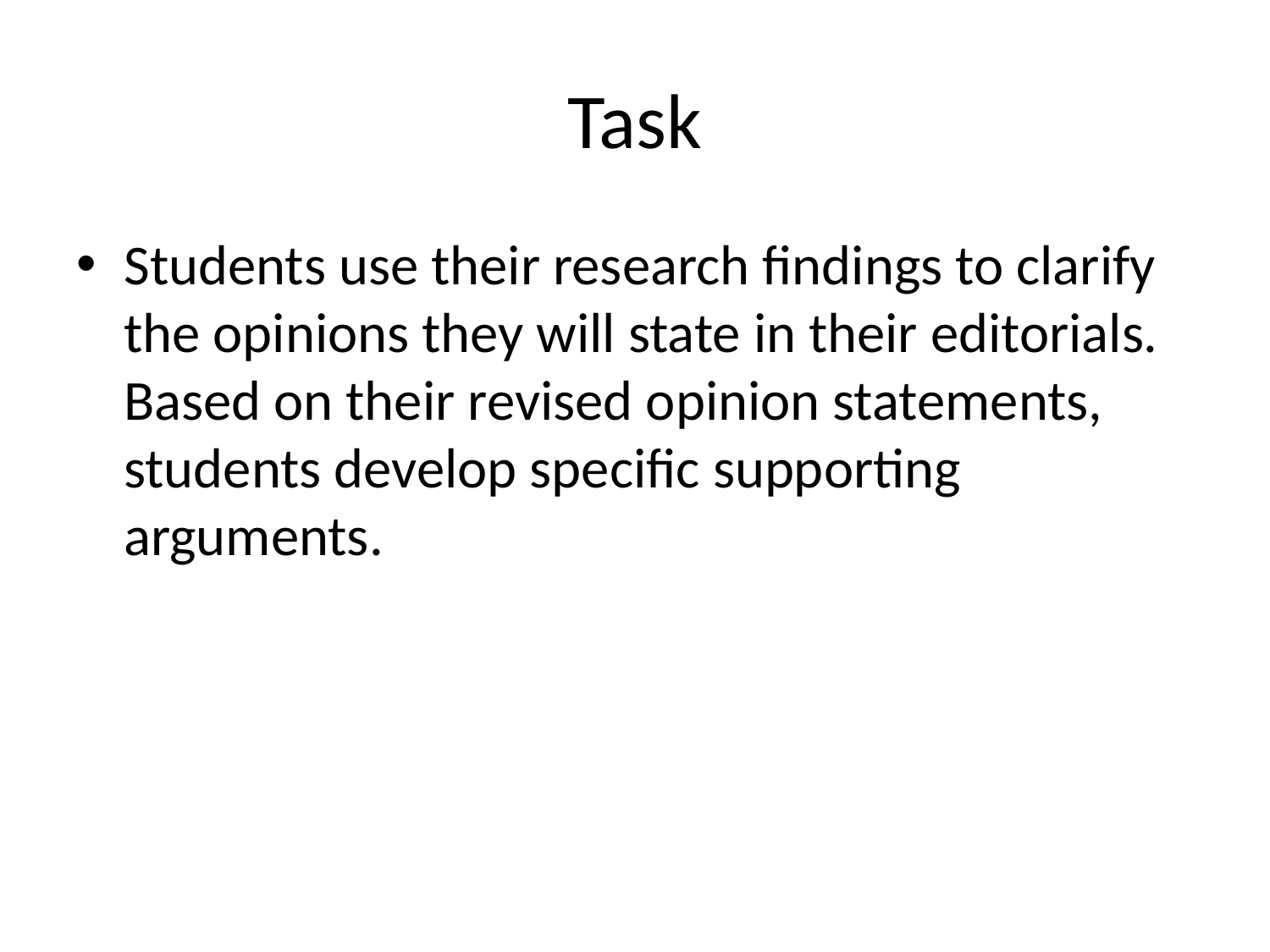

# Task
Students use their research findings to clarify the opinions they will state in their editorials. Based on their revised opinion statements, students develop specific supporting arguments.